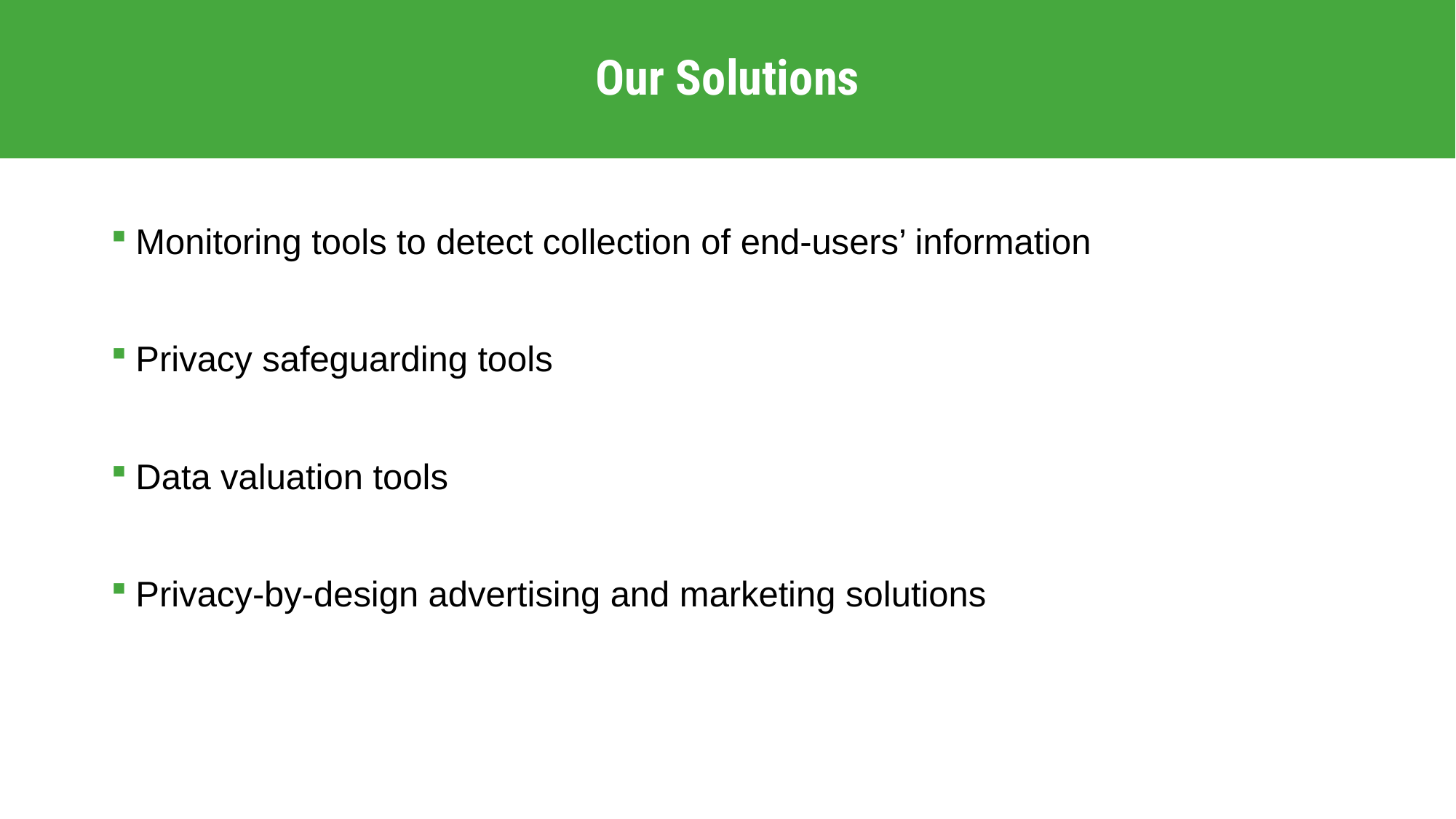

# Our Solutions
Monitoring tools to detect collection of end-users’ information

Privacy safeguarding tools

Data valuation tools

Privacy-by-design advertising and marketing solutions